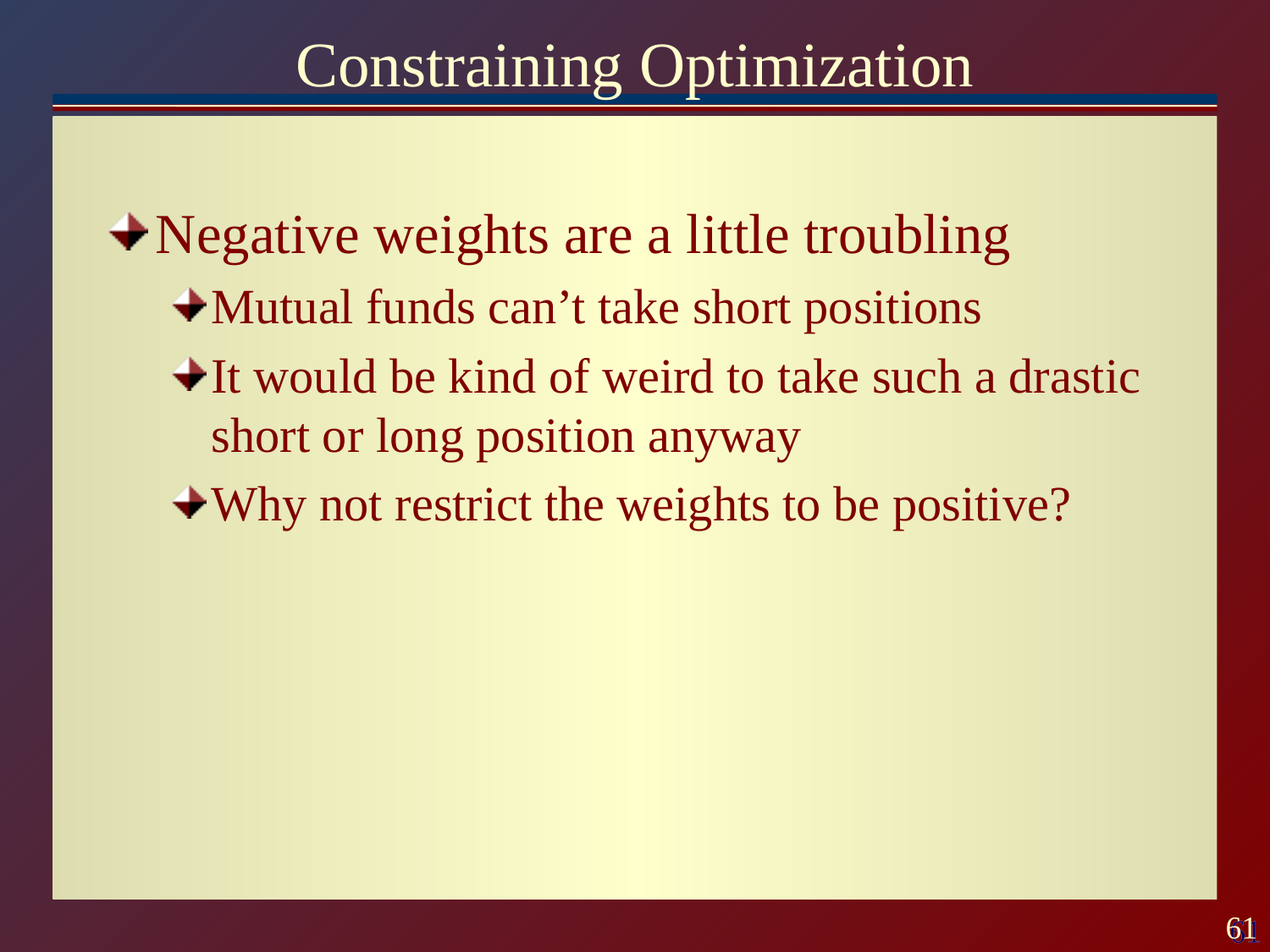

# Constraining Optimization
Negative weights are a little troubling
Mutual funds can’t take short positions
It would be kind of weird to take such a drastic short or long position anyway
Why not restrict the weights to be positive?